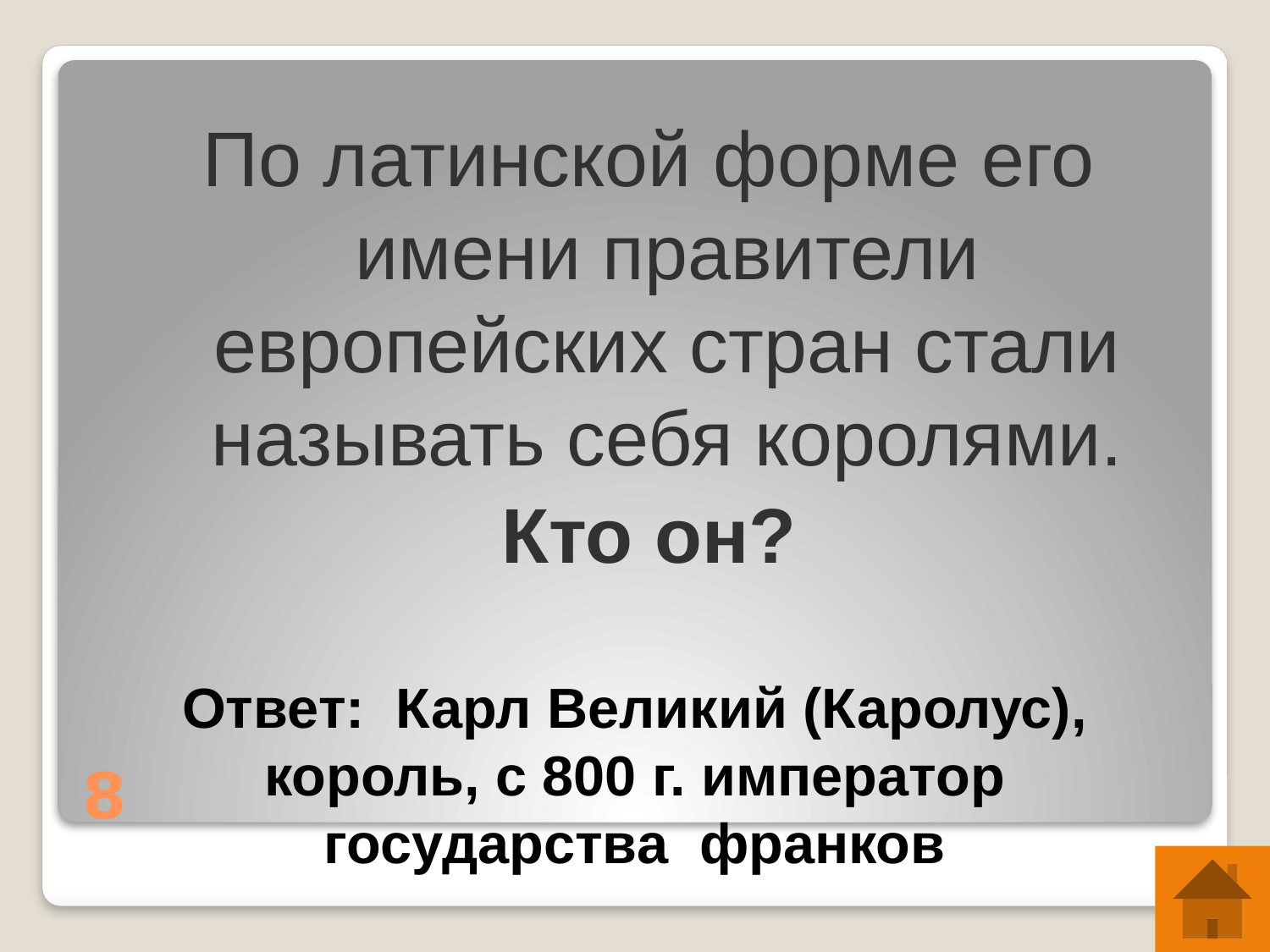

По латинской форме его имени правители европейских стран стали называть себя королями.
Кто он?
Ответ:  Карл Великий (Каролус), король, с 800 г. император государства  франков
# 8